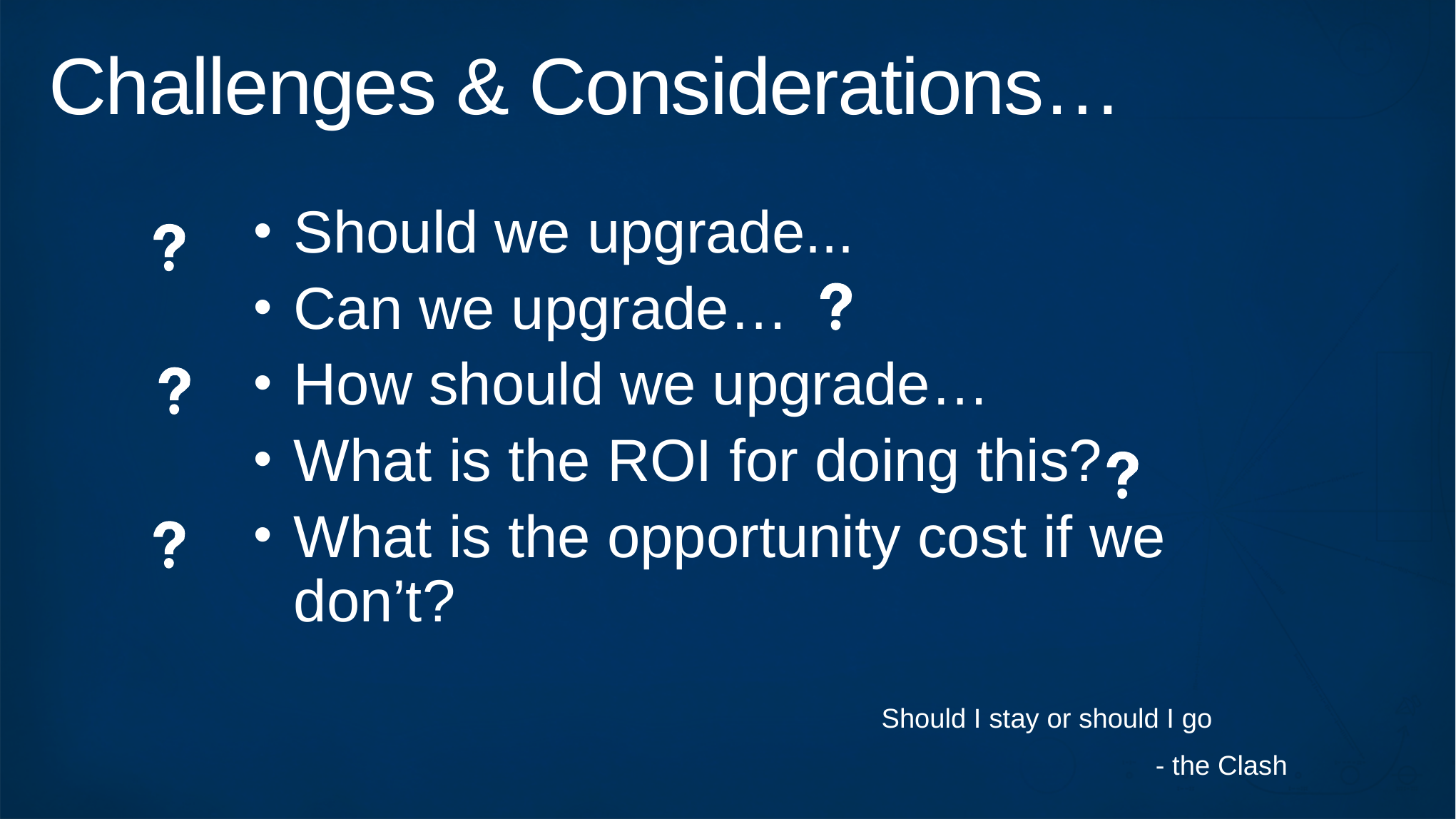

# Challenges & Considerations…
Should we upgrade...
Can we upgrade…
How should we upgrade…
What is the ROI for doing this?
What is the opportunity cost if we don’t?

Should I stay or should I go

 - the Clash